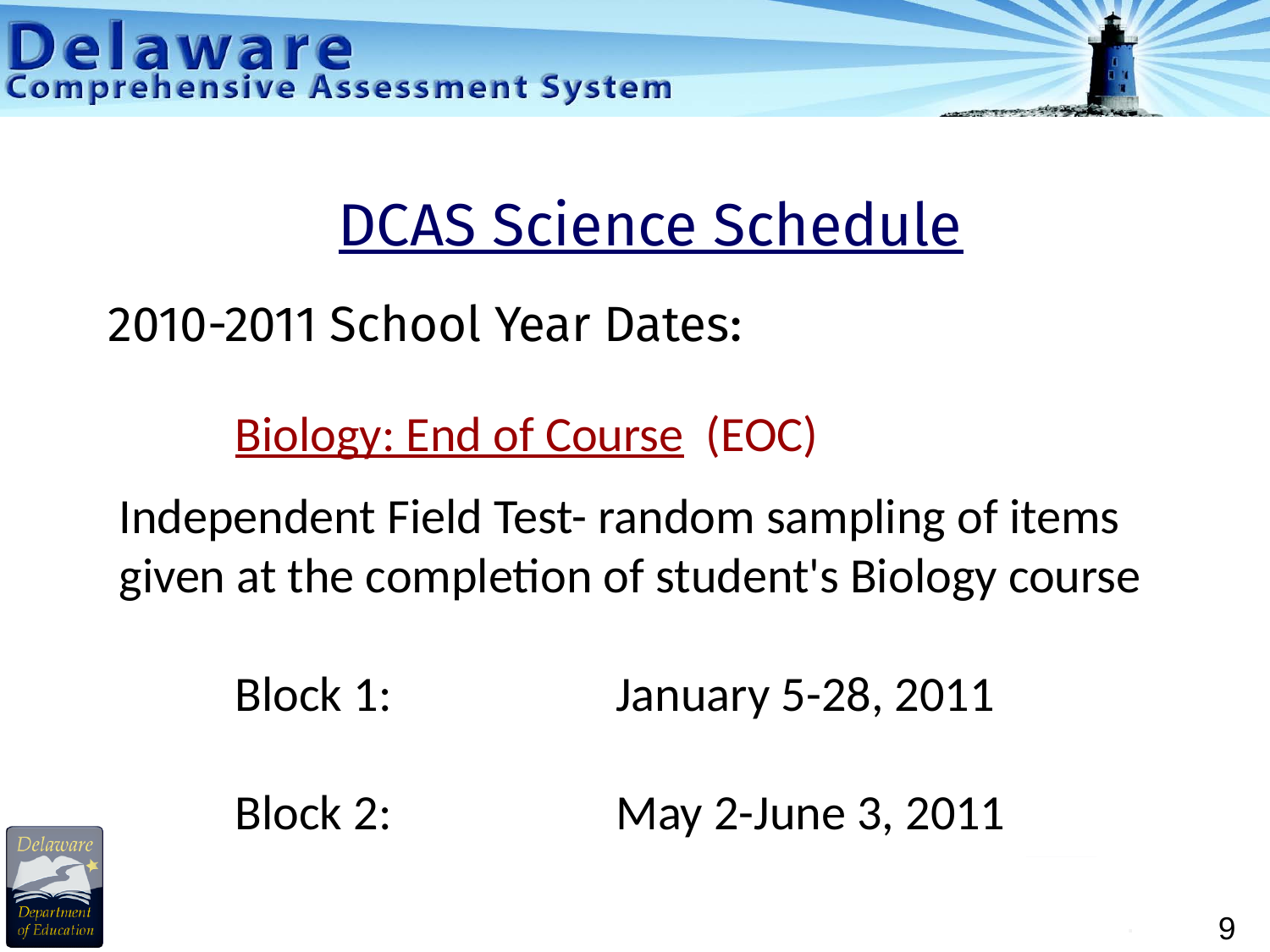

# DCAS Science Schedule
2010-2011 School Year Dates:

 	Biology: End of Course  (EOC)

 Independent Field Test- random sampling of items
 given at the completion of student's Biology course

	Block 1: 		January 5-28, 2011

	Block 2:		May 2-June 3, 2011

                               .